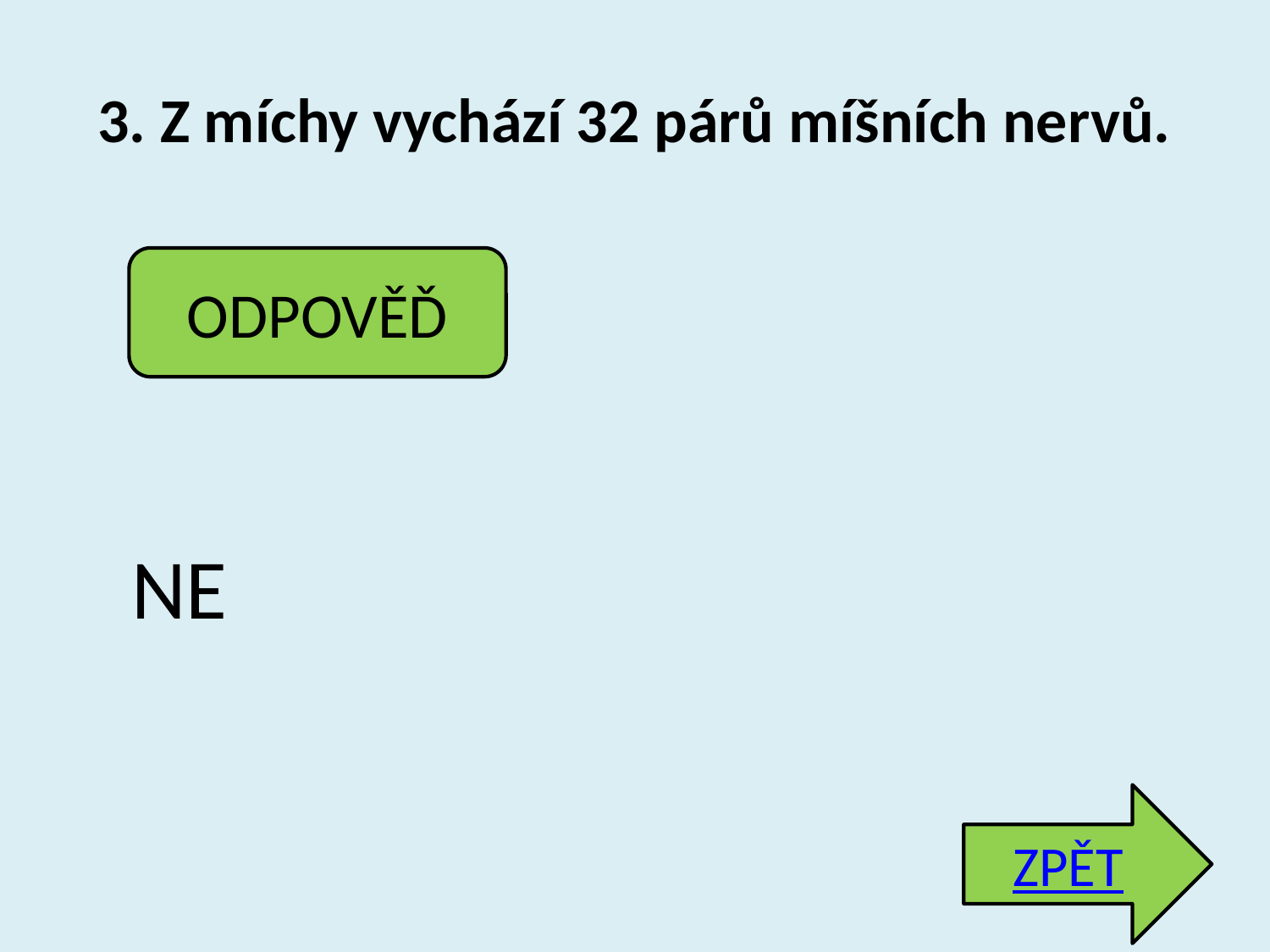

# 3. Z míchy vychází 32 párů míšních nervů.

ODPOVĚĎ

NE
ZPĚT